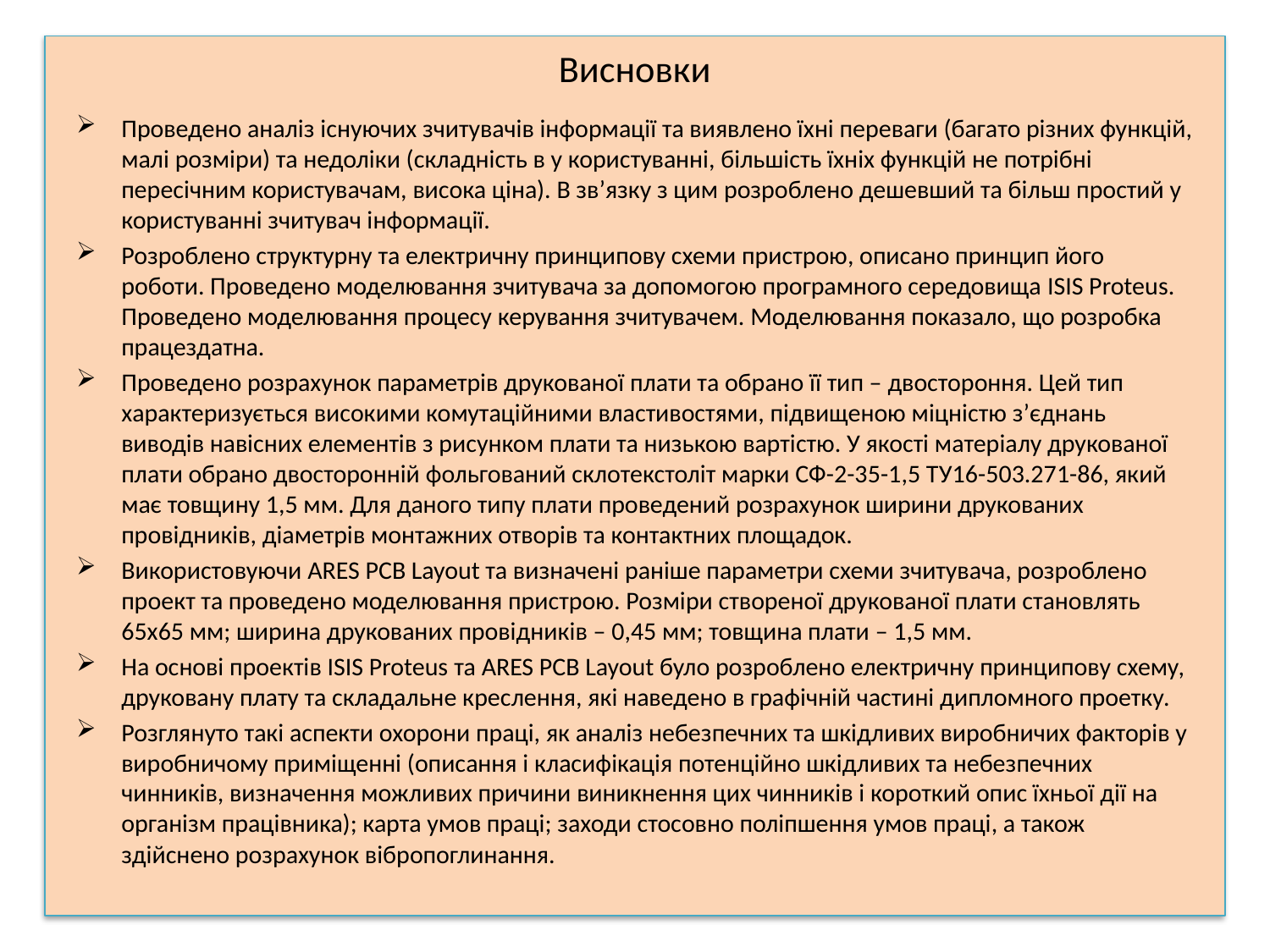

# Висновки
Проведено аналіз існуючих зчитувачів інформації та виявлено їхні переваги (багато різних функцій, малі розміри) та недоліки (складність в у користуванні, більшість їхніх функцій не потрібні пересічним користувачам, висока ціна). В зв’язку з цим розроблено дешевший та більш простий у користуванні зчитувач інформації.
Розроблено структурну та електричну принципову схеми пристрою, описано принцип його роботи. Проведено моделювання зчитувача за допомогою програмного середовища ISIS Proteus. Проведено моделювання процесу керування зчитувачем. Моделювання показало, що розробка працездатна.
Проведено розрахунок параметрів друкованої плати та обрано її тип – двостороння. Цей тип характеризується високими комутаційними властивостями, підвищеною міцністю з’єднань виводів навісних елементів з рисунком плати та низькою вартістю. У якості матеріалу друкованої плати обрано двосторонній фольгований склотекстоліт марки СФ-2-35-1,5 ТУ16-503.271-86, який має товщину 1,5 мм. Для даного типу плати проведений розрахунок ширини друкованих провідників, діаметрів монтажних отворів та контактних площадок.
Використовуючи ARES PCB Layout та визначені раніше параметри схеми зчитувача, розроблено проект та проведено моделювання пристрою. Розміри створеної друкованої плати становлять 65x65 мм; ширина друкованих провідників – 0,45 мм; товщина плати – 1,5 мм.
На основі проектів ISIS Proteus та ARES PCB Layout було розроблено електричну принципову схему, друковану плату та складальне креслення, які наведено в графічній частині дипломного проетку.
Розглянуто такі аспекти охорони праці, як аналіз небезпечних та шкідливих виробничих факторів у виробничому приміщенні (описання і класифікація потенційно шкідливих та небезпечних чинників, визначення можливих причини виникнення цих чинників і короткий опис їхньої дії на організм працівника); карта умов праці; заходи стосовно поліпшення умов праці, а також здійснено розрахунок вібропоглинання.